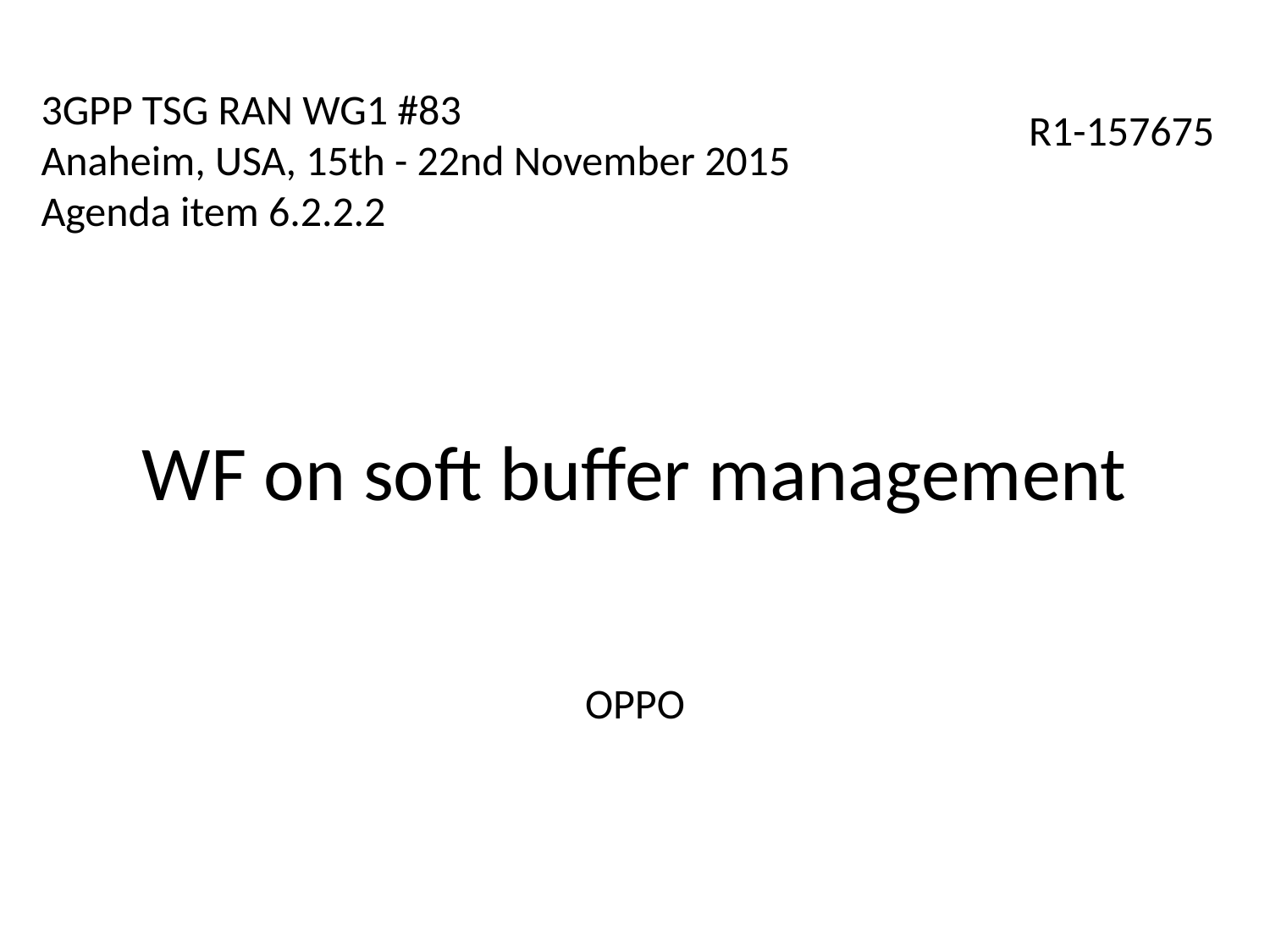

3GPP TSG RAN WG1 #83
Anaheim, USA, 15th - 22nd November 2015
Agenda item 6.2.2.2
R1-157675
WF on soft buffer management
OPPO